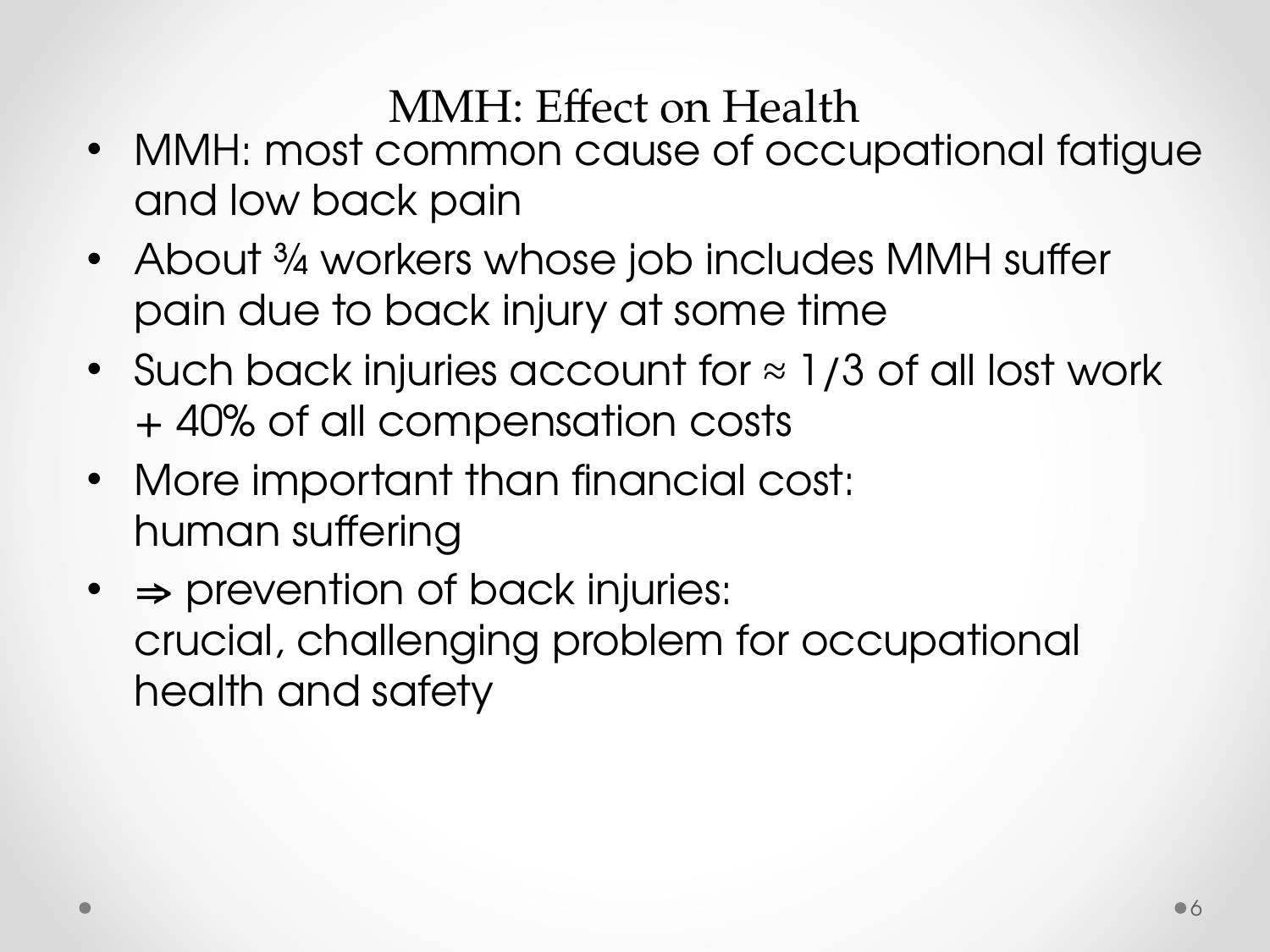

# MMH: Effect on Health

MMH: most common cause of occupational fatigue and low back pain
About ¾ workers whose job includes MMH suffer pain due to back injury at some time
Such back injuries account for ≈ 1/3 of all lost work + 40% of all compensation costs
More important than financial cost:
human suffering
⇒ prevention of back injuries:
crucial, challenging problem for occupational health and safety
6